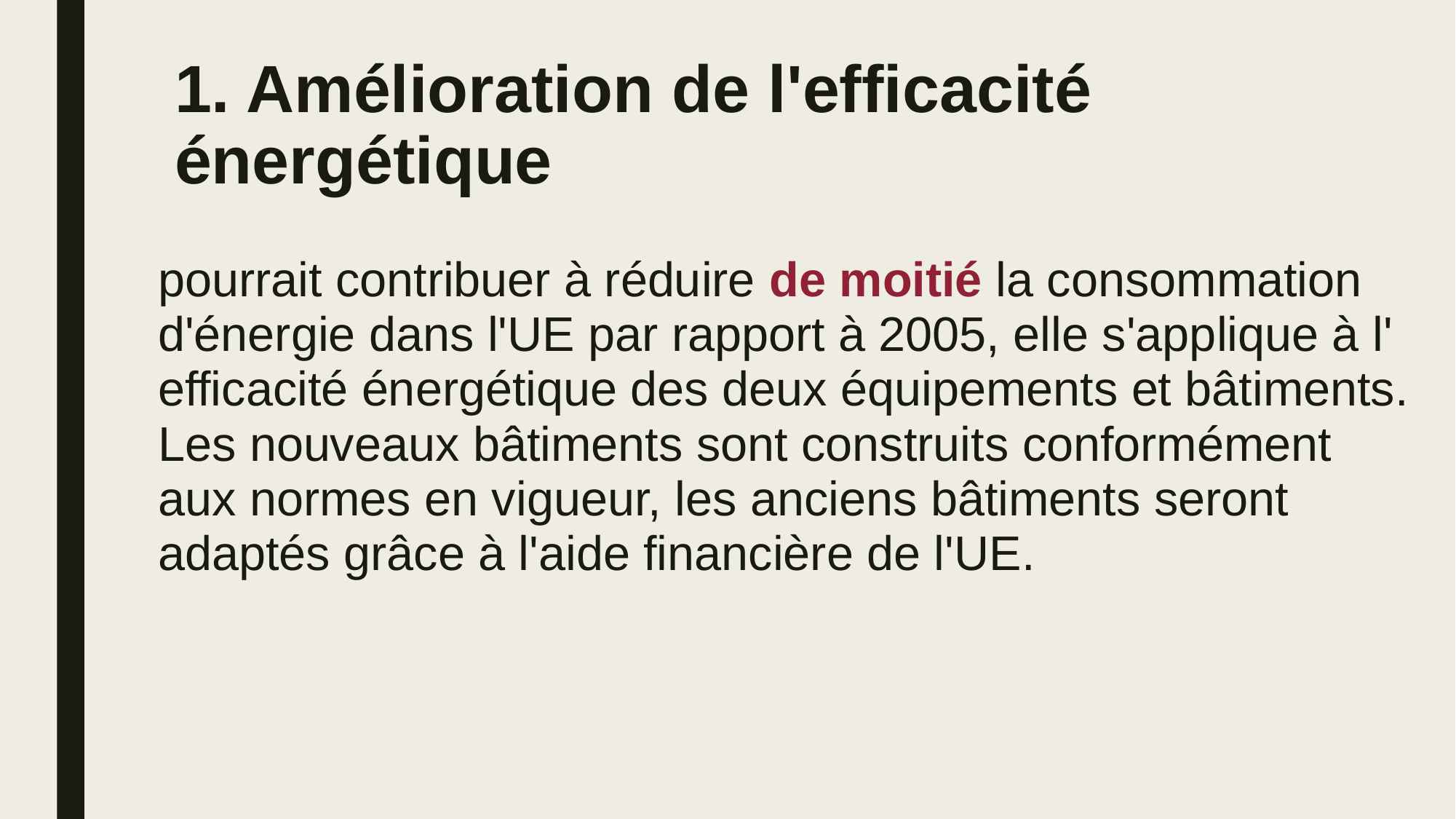

# 1. Amélioration de l'efficacité énergétique
pourrait contribuer à réduire de moitié la consommation d'énergie dans l'UE par rapport à 2005, elle s'applique à l' efficacité énergétique des deux équipements et bâtiments. Les nouveaux bâtiments sont construits conformément aux normes en vigueur, les anciens bâtiments seront adaptés grâce à l'aide financière de l'UE.